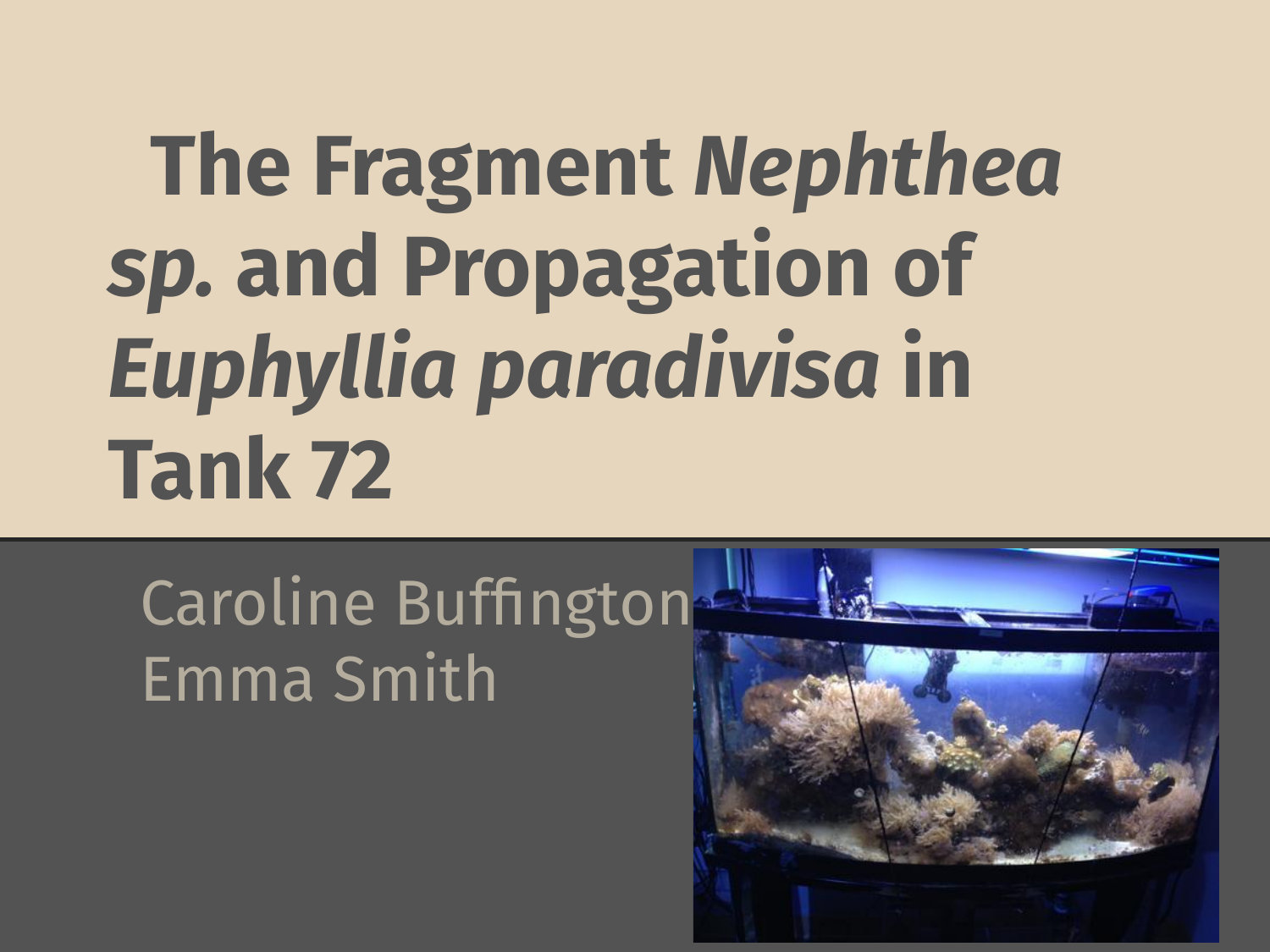

# The Fragment Nephthea sp. and Propagation of Euphyllia paradivisa in Tank 72
Caroline Buffington
Emma Smith